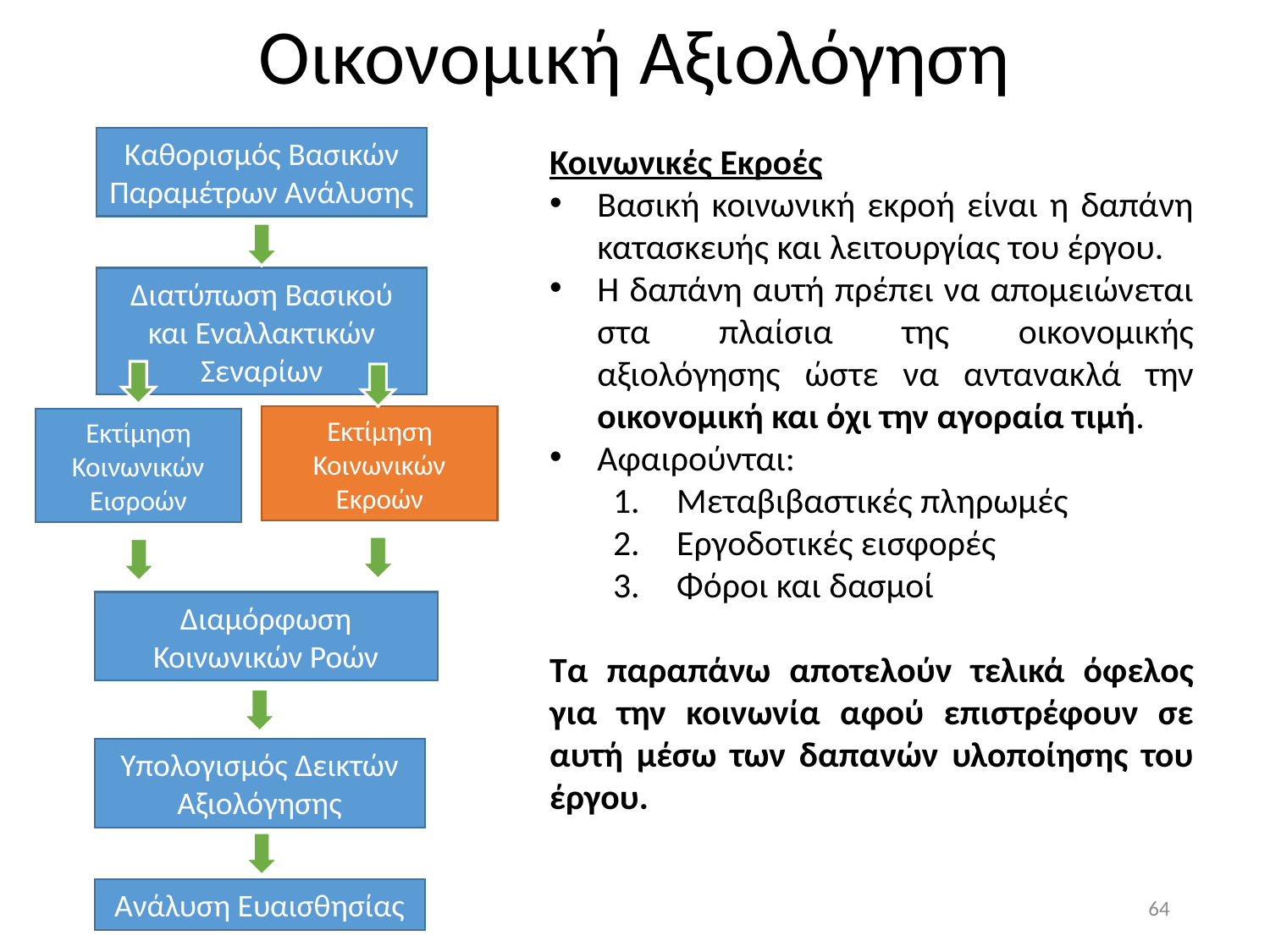

# Οικονομική Αξιολόγηση
Καθορισμός Βασικών Παραμέτρων Ανάλυσης

Διατύπωση Βασικού και Εναλλακτικών Σεναρίων

Εκτίμηση Κοινωνικών Εκροών
Εκτίμηση Κοινωνικών Εισροών

Διαμόρφωση Κοινωνικών Ροών

Υπολογισμός Δεικτών Αξιολόγησης

Ανάλυση Ευαισθησίας
Κοινωνικές Εκροές
Βασική κοινωνική εκροή είναι η δαπάνη κατασκευής και λειτουργίας του έργου.
Η δαπάνη αυτή πρέπει να απομειώνεται στα πλαίσια της οικονομικής αξιολόγησης ώστε να αντανακλά την οικονομική και όχι την αγοραία τιμή.
Αφαιρούνται:
Μεταβιβαστικές πληρωμές
Εργοδοτικές εισφορές
Φόροι και δασμοί

Τα παραπάνω αποτελούν τελικά όφελος για την κοινωνία αφού επιστρέφουν σε αυτή μέσω των δαπανών υλοποίησης του έργου.
64